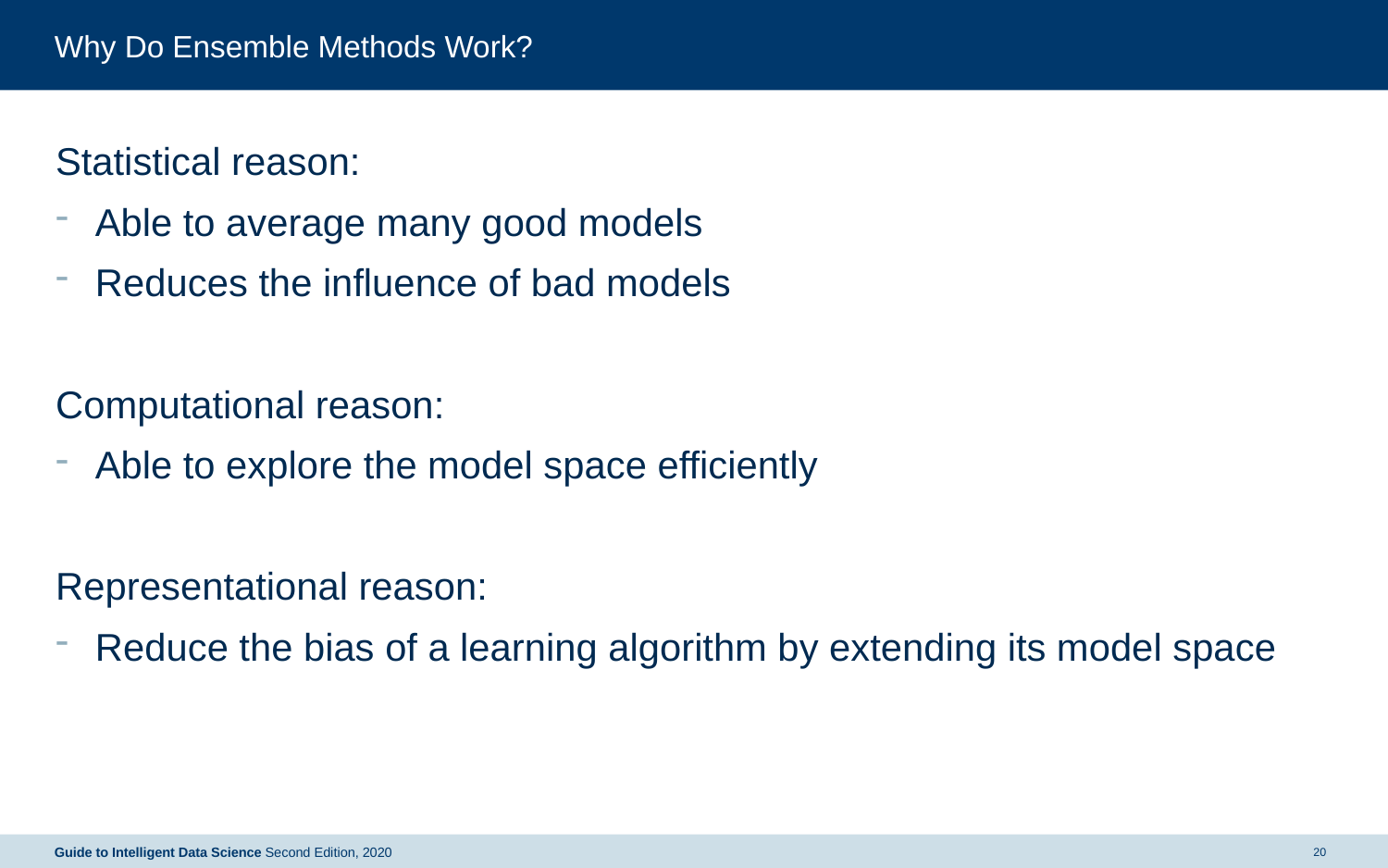

# Why Do Ensemble Methods Work?
Statistical reason:
Able to average many good models
Reduces the influence of bad models

Computational reason:
Able to explore the model space efficiently

Representational reason:
Reduce the bias of a learning algorithm by extending its model space
Guide to Intelligent Data Science Second Edition, 2020
20